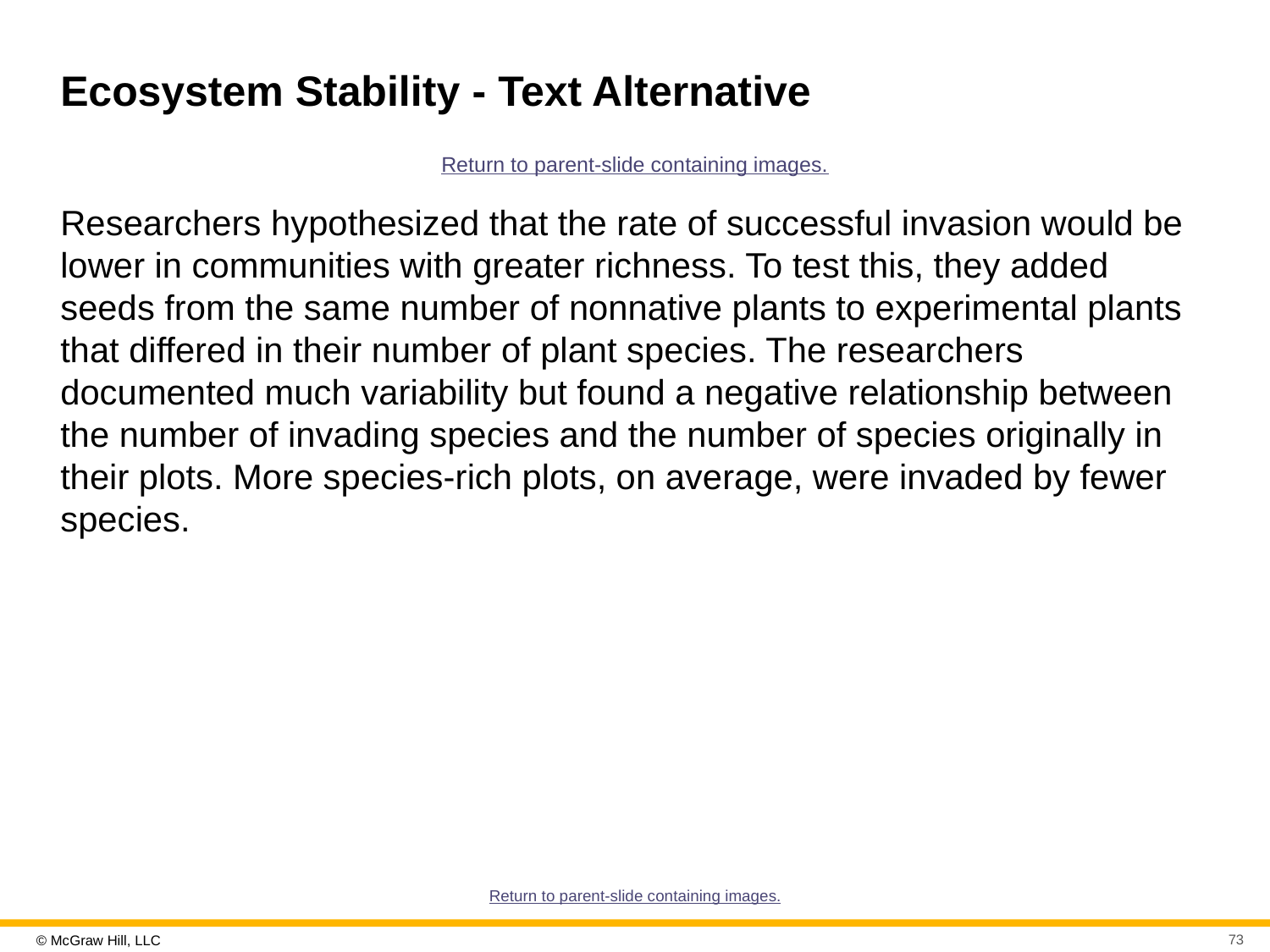

# Ecosystem Stability - Text Alternative
Return to parent-slide containing images.
Researchers hypothesized that the rate of successful invasion would be lower in communities with greater richness. To test this, they added seeds from the same number of nonnative plants to experimental plants that differed in their number of plant species. The researchers documented much variability but found a negative relationship between the number of invading species and the number of species originally in their plots. More species-rich plots, on average, were invaded by fewer species.
Return to parent-slide containing images.
73